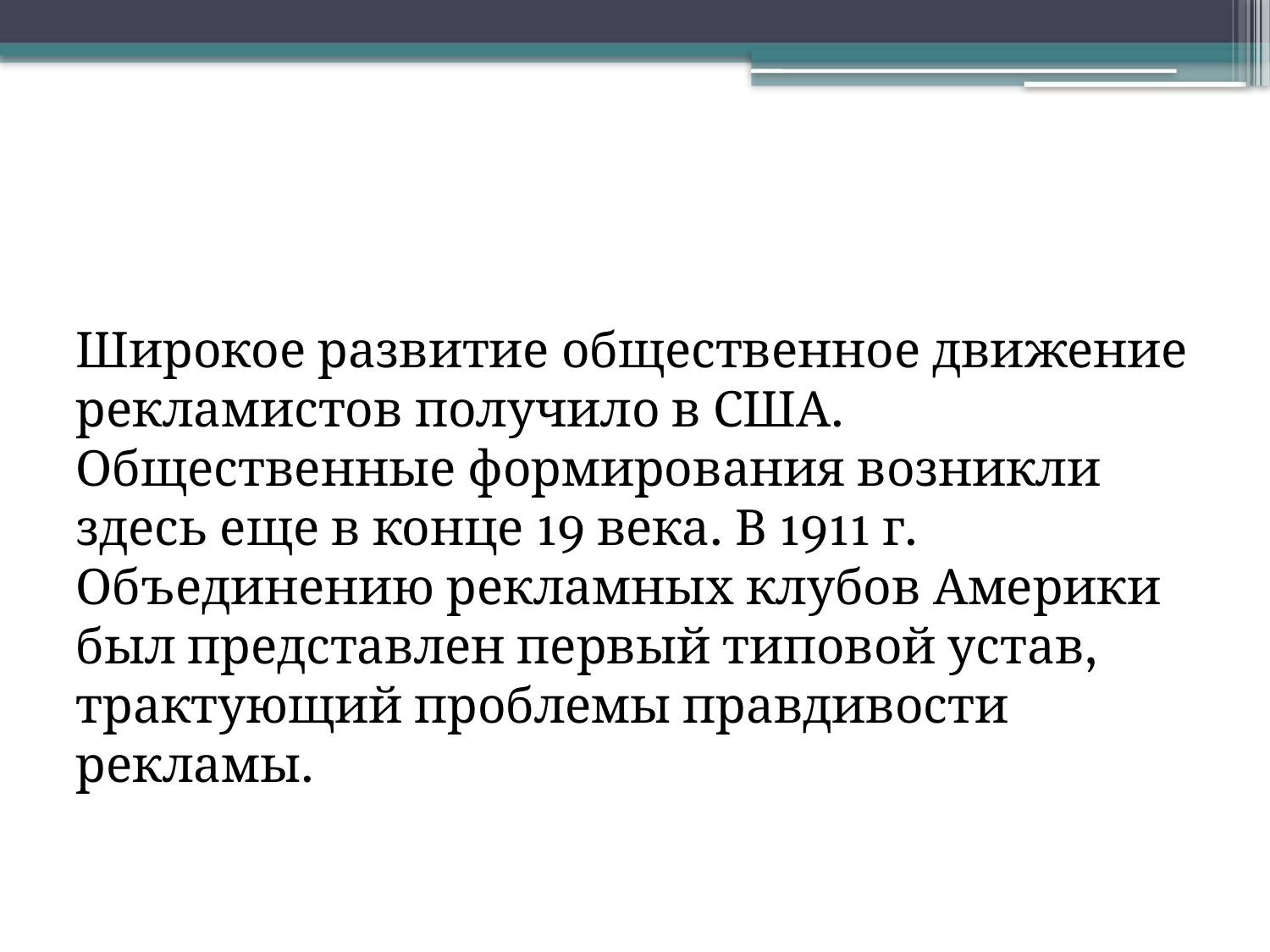

Широкое развитие общественное движение рекламистов получило в США. Общественные формирования возникли здесь еще в конце 19 века. В 1911 г. Объединению рекламных клубов Америки был представлен первый типовой устав, трактующий проблемы правдивости рекламы.